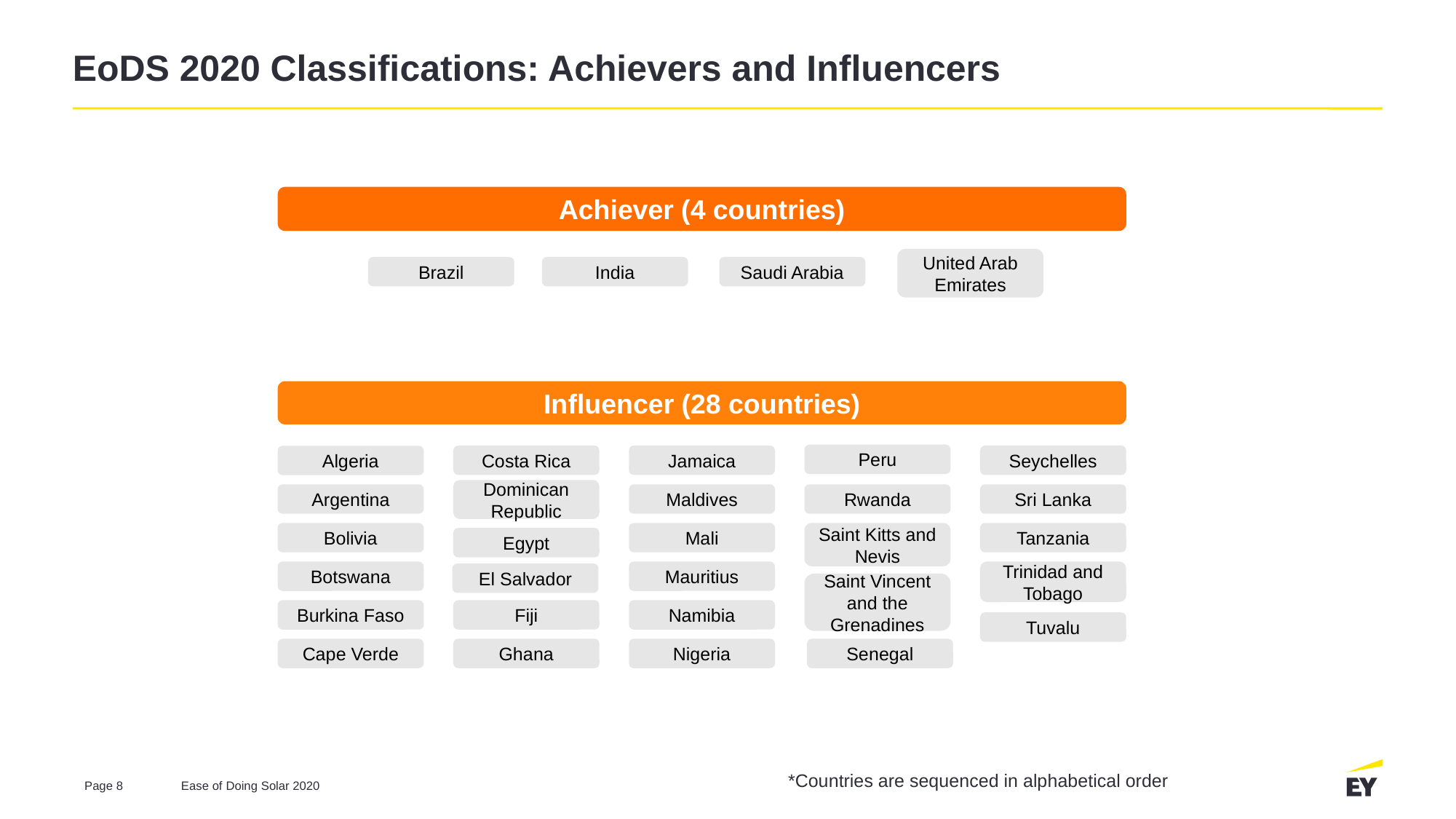

# EoDS 2020 Classifications: Achievers and Influencers
Achiever (4 countries)
United Arab Emirates
Brazil
India
Saudi Arabia
Influencer (28 countries)
Peru
Costa Rica
Jamaica
Seychelles
Algeria
Dominican Republic
Argentina
Maldives
Rwanda
Sri Lanka
Saint Kitts and Nevis
Bolivia
Mali
Tanzania
Egypt
Botswana
Mauritius
Trinidad and Tobago
El Salvador
Saint Vincent and the Grenadines
Burkina Faso
Fiji
Namibia
Tuvalu
Cape Verde
Ghana
Nigeria
Senegal
*Countries are sequenced in alphabetical order
Ease of Doing Solar 2020
Page 8